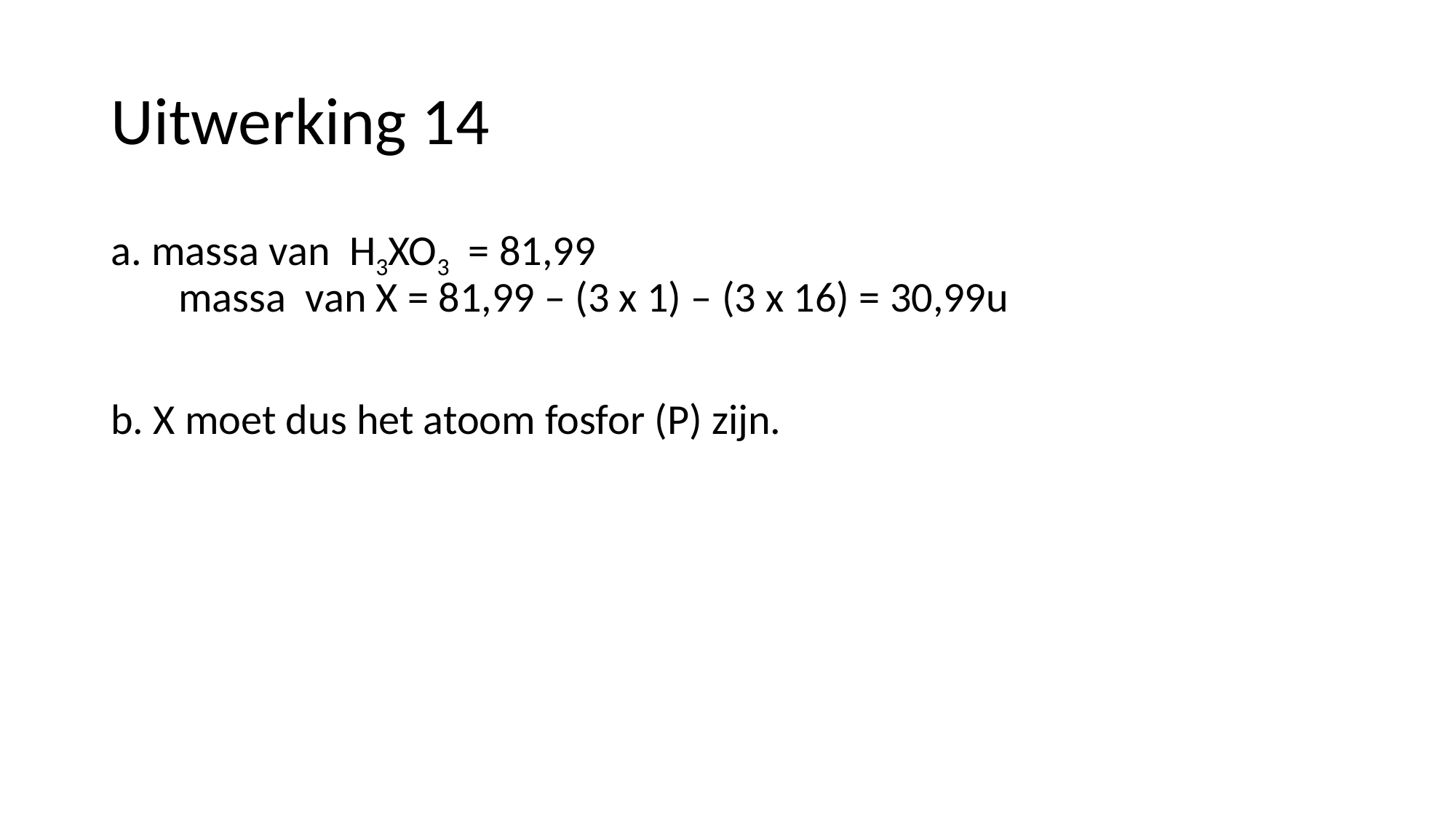

# Uitwerking 14
a. massa van  H3XO3  = 81,99
       massa  van X = 81,99 – (3 x 1) – (3 x 16) = 30,99u

b. X moet dus het atoom fosfor (P) zijn.